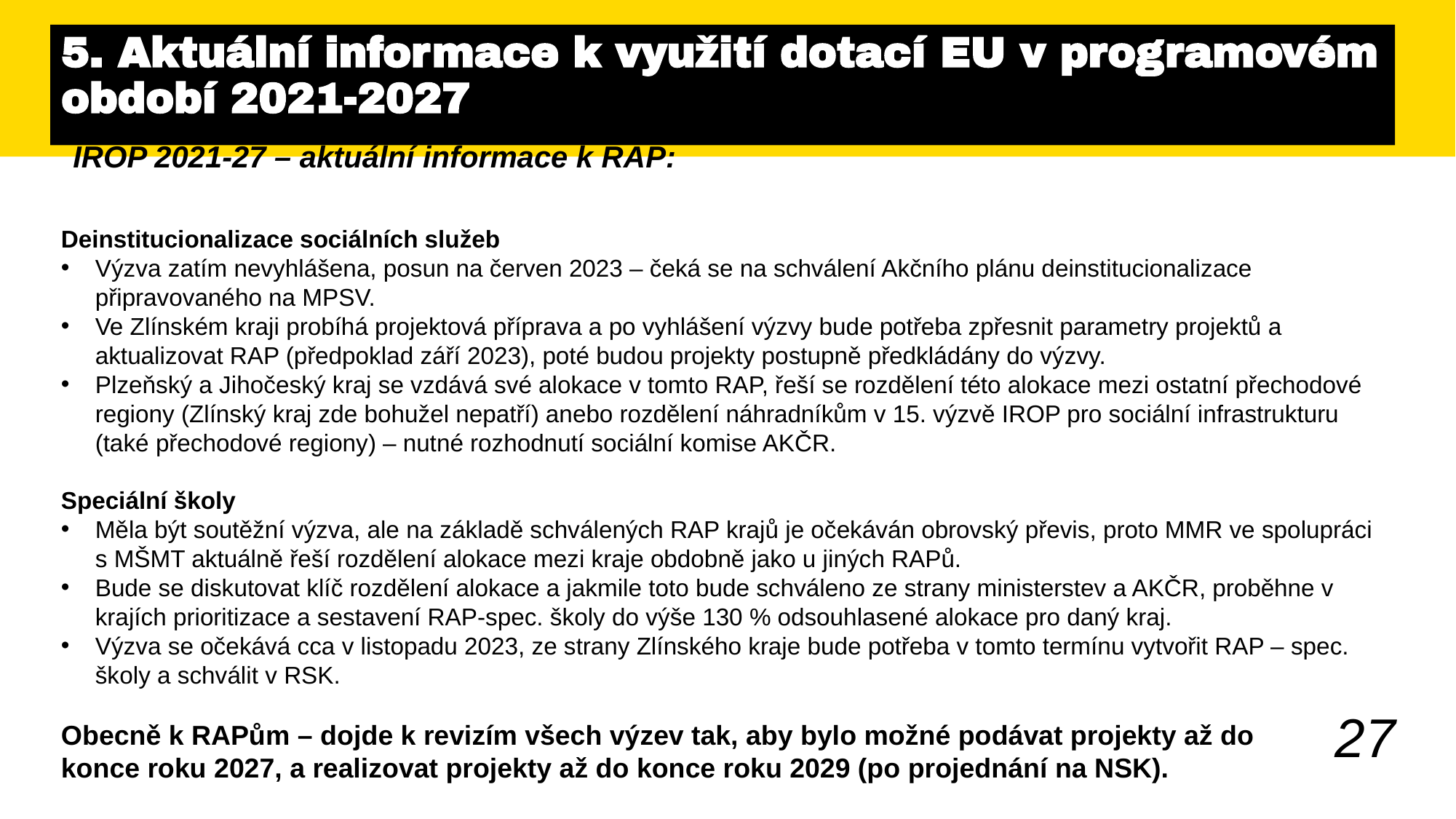

# 5. Aktuální informace k využití dotací EU v programovém období 2021-2027
IROP 2021-27 – aktuální informace k RAP:
Deinstitucionalizace sociálních služeb
Výzva zatím nevyhlášena, posun na červen 2023 – čeká se na schválení Akčního plánu deinstitucionalizace připravovaného na MPSV.
Ve Zlínském kraji probíhá projektová příprava a po vyhlášení výzvy bude potřeba zpřesnit parametry projektů a aktualizovat RAP (předpoklad září 2023), poté budou projekty postupně předkládány do výzvy.
Plzeňský a Jihočeský kraj se vzdává své alokace v tomto RAP, řeší se rozdělení této alokace mezi ostatní přechodové regiony (Zlínský kraj zde bohužel nepatří) anebo rozdělení náhradníkům v 15. výzvě IROP pro sociální infrastrukturu (také přechodové regiony) – nutné rozhodnutí sociální komise AKČR.

Speciální školy
Měla být soutěžní výzva, ale na základě schválených RAP krajů je očekáván obrovský převis, proto MMR ve spolupráci s MŠMT aktuálně řeší rozdělení alokace mezi kraje obdobně jako u jiných RAPů.
Bude se diskutovat klíč rozdělení alokace a jakmile toto bude schváleno ze strany ministerstev a AKČR, proběhne v krajích prioritizace a sestavení RAP-spec. školy do výše 130 % odsouhlasené alokace pro daný kraj.
Výzva se očekává cca v listopadu 2023, ze strany Zlínského kraje bude potřeba v tomto termínu vytvořit RAP – spec. školy a schválit v RSK.

Obecně k RAPům – dojde k revizím všech výzev tak, aby bylo možné podávat projekty až do       konce roku 2027, a realizovat projekty až do konce roku 2029 (po projednání na NSK).

27